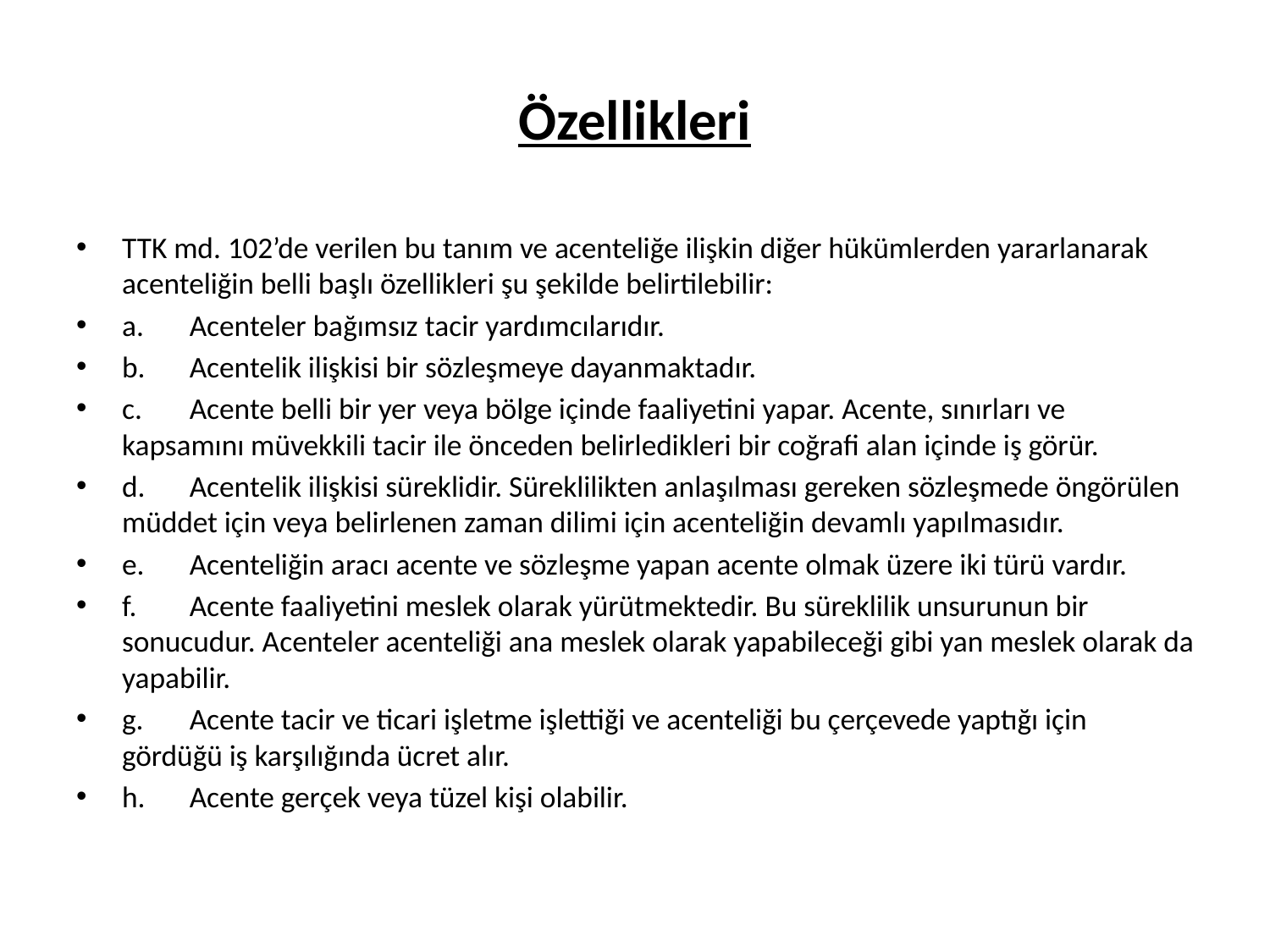

# Özellikleri
TTK md. 102’de verilen bu tanım ve acenteliğe ilişkin diğer hükümlerden yararlanarak acenteliğin belli başlı özellikleri şu şekilde belirtilebilir:
a.	Acenteler bağımsız tacir yardımcılarıdır.
b.	Acentelik ilişkisi bir sözleşmeye dayanmaktadır.
c.	Acente belli bir yer veya bölge içinde faaliyetini yapar. Acente, sınırları ve kapsamını müvekkili tacir ile önceden belirledikleri bir coğrafi alan içinde iş görür.
d.	Acentelik ilişkisi süreklidir. Süreklilikten anlaşılması gereken sözleşmede öngörülen müddet için veya belirlenen zaman dilimi için acenteliğin devamlı yapılmasıdır.
e.	Acenteliğin aracı acente ve sözleşme yapan acente olmak üzere iki türü vardır.
f.	Acente faaliyetini meslek olarak yürütmektedir. Bu süreklilik unsurunun bir sonucudur. Acenteler acenteliği ana meslek olarak yapabileceği gibi yan meslek olarak da yapabilir.
g.	Acente tacir ve ticari işletme işlettiği ve acenteliği bu çerçevede yaptığı için gördüğü iş karşılığında ücret alır.
h.	Acente gerçek veya tüzel kişi olabilir.